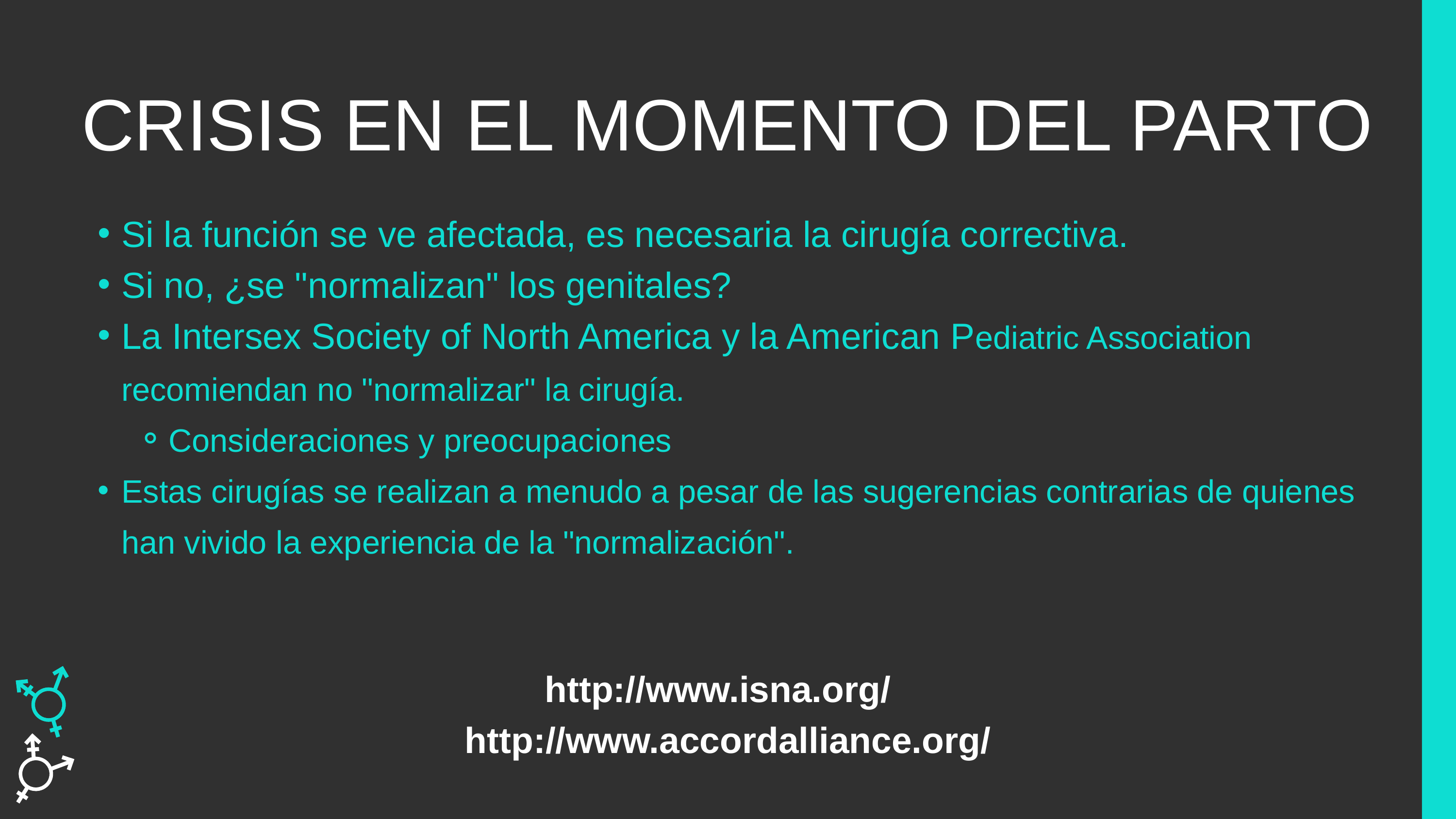

CRISIS EN EL MOMENTO DEL PARTO
Si la función se ve afectada, es necesaria la cirugía correctiva.
Si no, ¿se "normalizan" los genitales?
La Intersex Society of North America y la American Pediatric Association recomiendan no "normalizar" la cirugía.
Consideraciones y preocupaciones
Estas cirugías se realizan a menudo a pesar de las sugerencias contrarias de quienes han vivido la experiencia de la "normalización".

http://www.isna.org/
http://www.accordalliance.org/